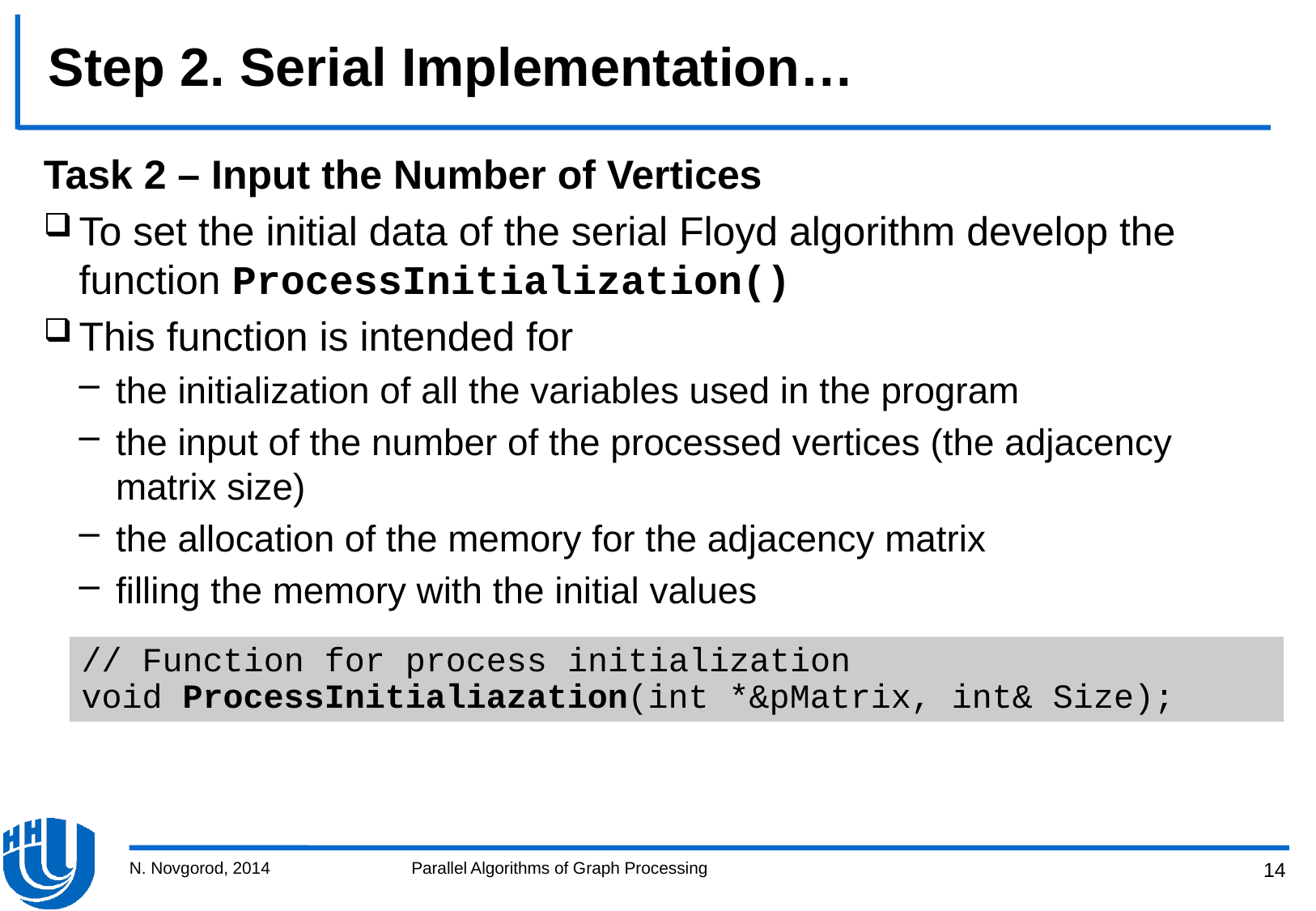

# Step 2. Serial Implementation…
Task 2 – Input the Number of Vertices
To set the initial data of the serial Floyd algorithm develop the function ProcessInitialization()
This function is intended for
the initialization of all the variables used in the program
the input of the number of the processed vertices (the adjacency matrix size)
the allocation of the memory for the adjacency matrix
filling the memory with the initial values
// Function for process initialization
void ProcessInitialiazation(int *&pMatrix, int& Size);
N. Novgorod, 2014
Parallel Algorithms of Graph Processing
14